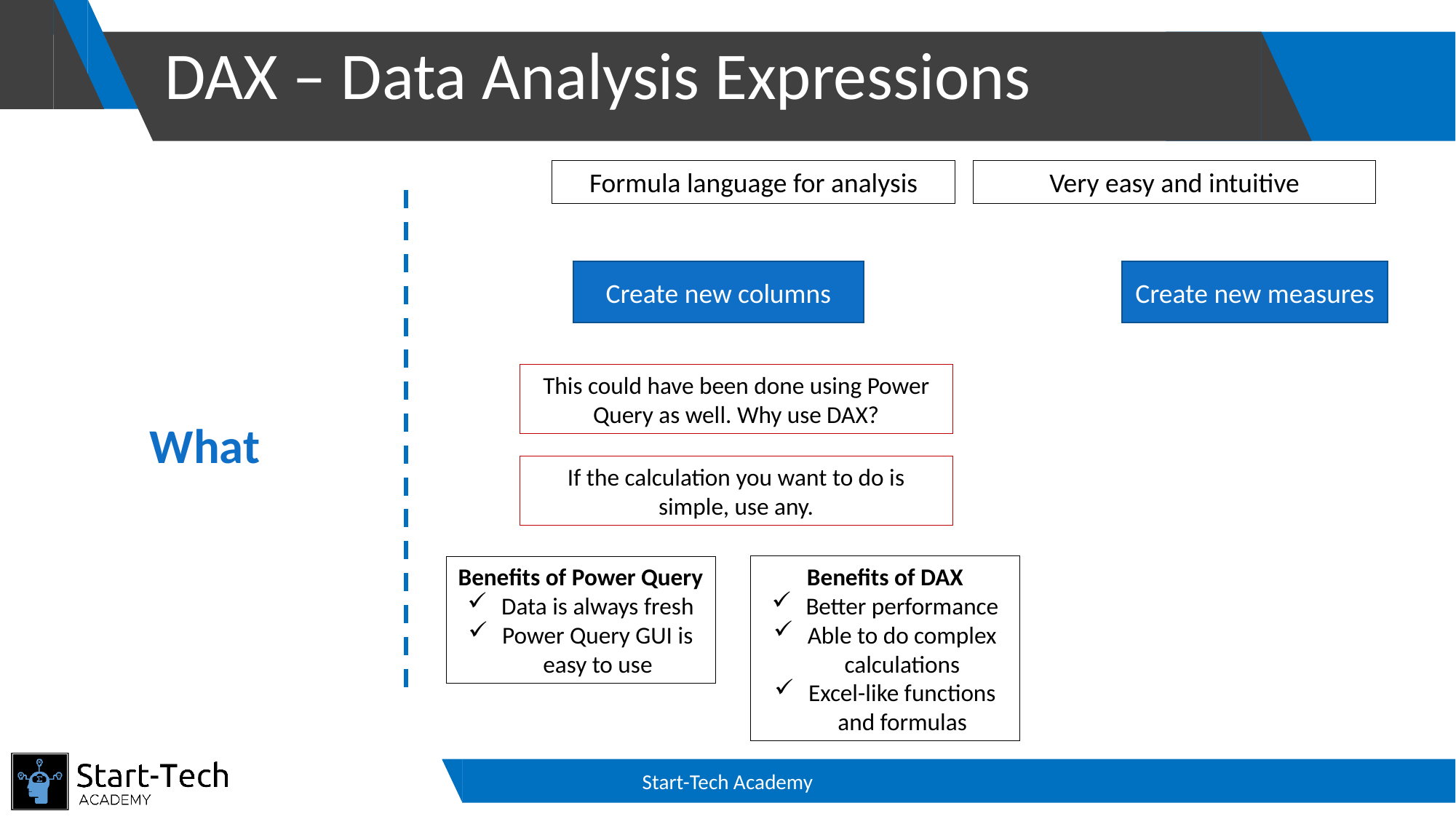

# DAX – Data Analysis Expressions
Formula language for analysis
Very easy and intuitive
Create new measures
Create new columns
This could have been done using Power Query as well. Why use DAX?
What
If the calculation you want to do is simple, use any.
Benefits of DAX
Better performance
Able to do complex calculations
Excel-like functions and formulas
Benefits of Power Query
Data is always fresh
Power Query GUI is easy to use
Start-Tech Academy